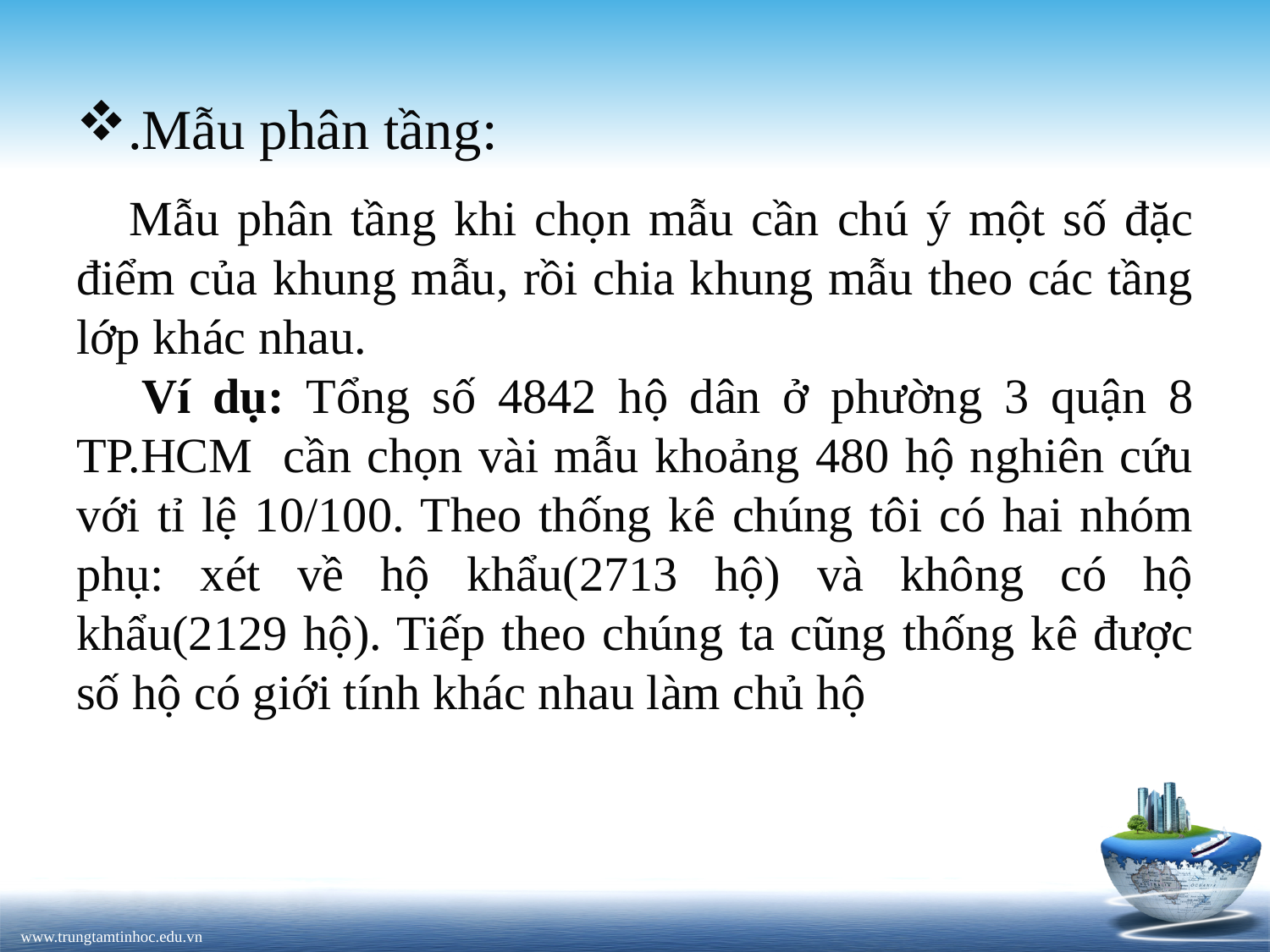

# .Mẫu phân tầng:
   Mẫu phân tầng khi chọn mẫu cần chú ý một số đặc điểm của khung mẫu, rồi chia khung mẫu theo các tầng lớp khác nhau.
   Ví dụ: Tổng số 4842 hộ dân ở phường 3 quận 8 TP.HCM  cần chọn vài mẫu khoảng 480 hộ nghiên cứu với tỉ lệ 10/100. Theo thống kê chúng tôi có hai nhóm phụ: xét về hộ khẩu(2713 hộ) và không có hộ khẩu(2129 hộ). Tiếp theo chúng ta cũng thống kê được số hộ có giới tính khác nhau làm chủ hộ